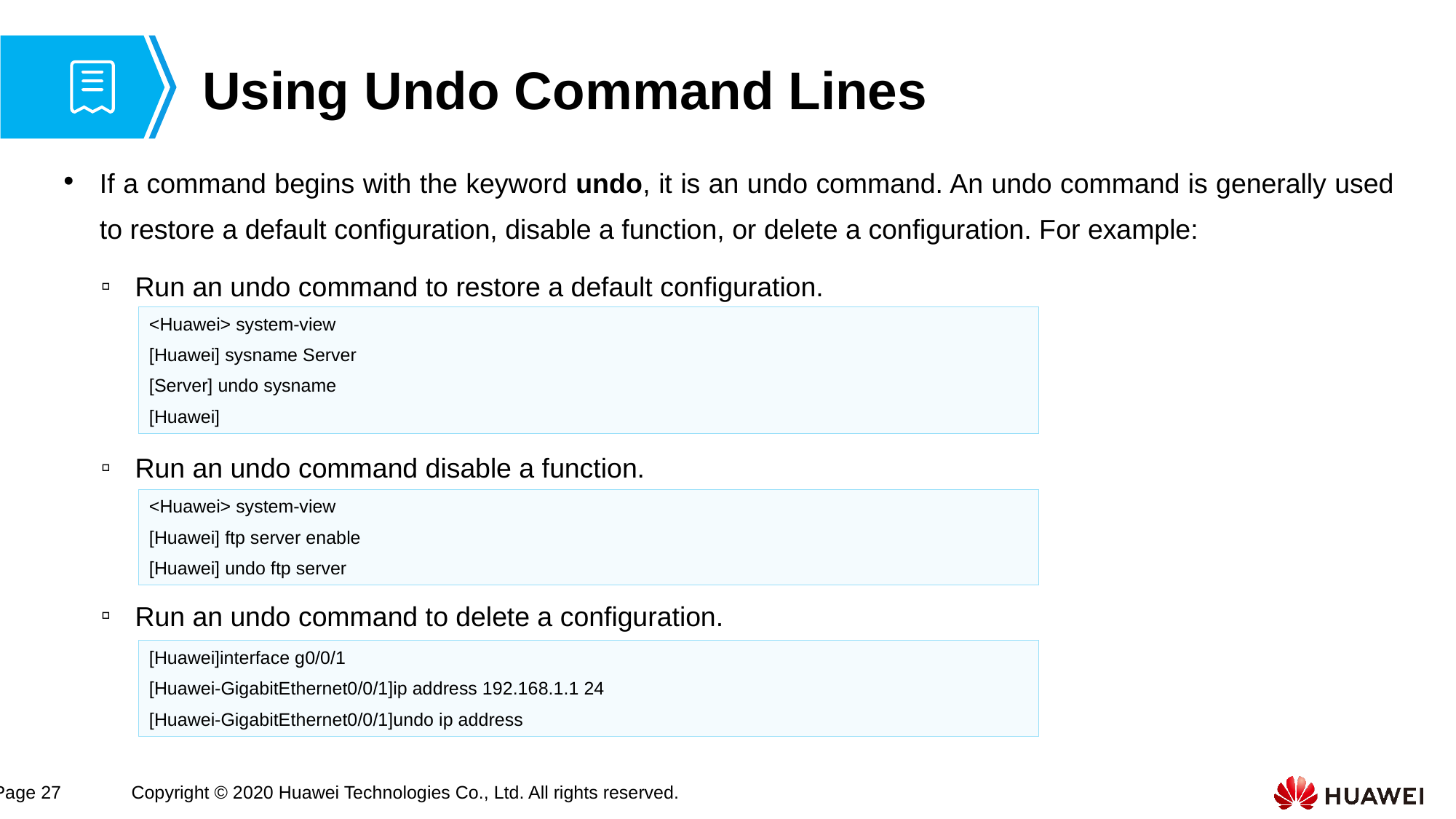

# Using Undo Command Lines
If a command begins with the keyword undo, it is an undo command. An undo command is generally used to restore a default configuration, disable a function, or delete a configuration. For example:
Run an undo command to restore a default configuration.
<Huawei> system-view
[Huawei] sysname Server
[Server] undo sysname
[Huawei]
Run an undo command disable a function.
<Huawei> system-view
[Huawei] ftp server enable
[Huawei] undo ftp server
Run an undo command to delete a configuration.
[Huawei]interface g0/0/1
[Huawei-GigabitEthernet0/0/1]ip address 192.168.1.1 24
[Huawei-GigabitEthernet0/0/1]undo ip address